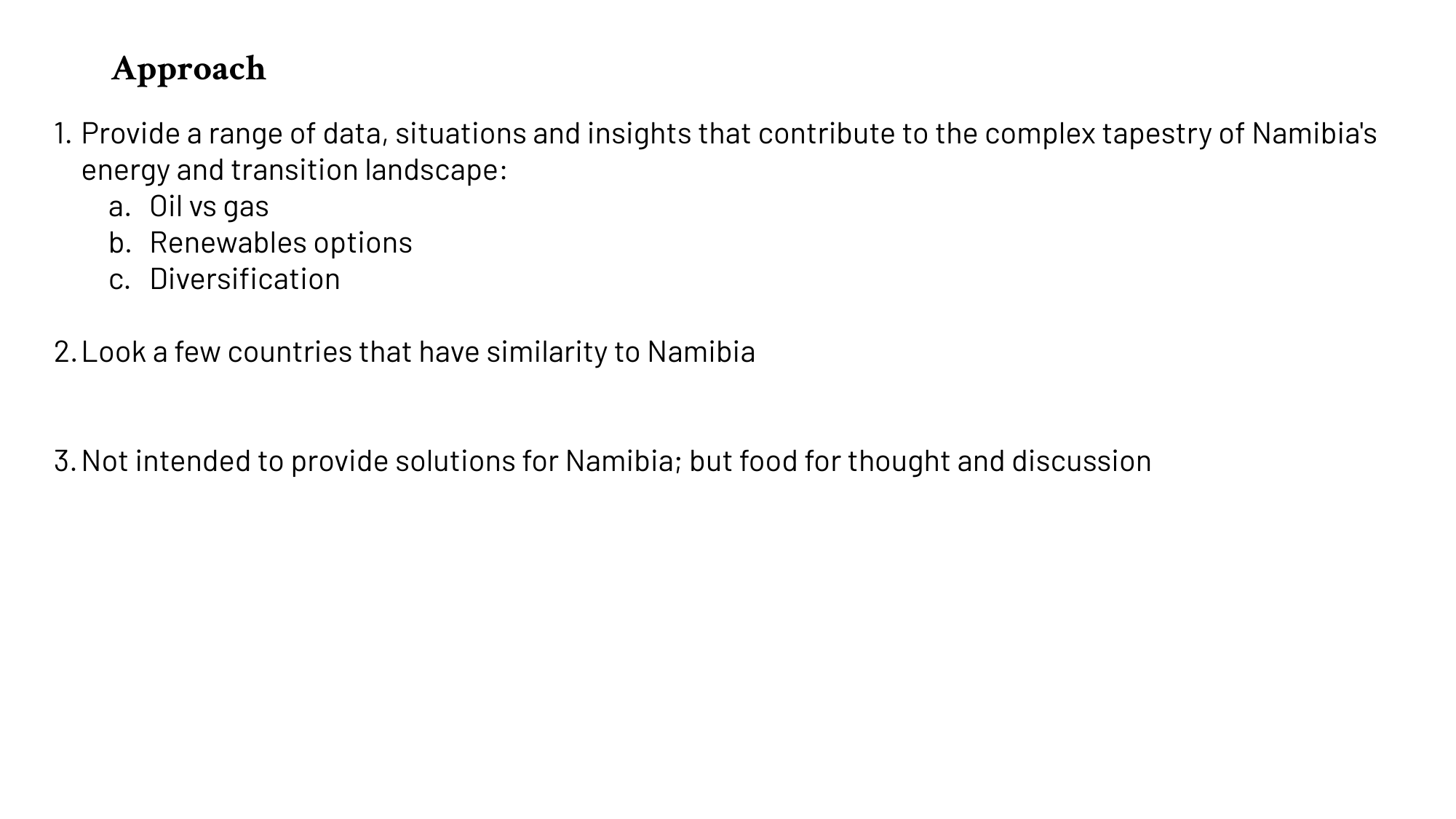

# Approach
⁠Provide a range of data, situations and insights that contribute to the complex tapestry of Namibia's energy and transition landscape:
Oil vs gas
Renewables options
Diversification

Look a few countries that have similarity to Namibia

Not intended to provide solutions for Namibia; but food for thought and discussion